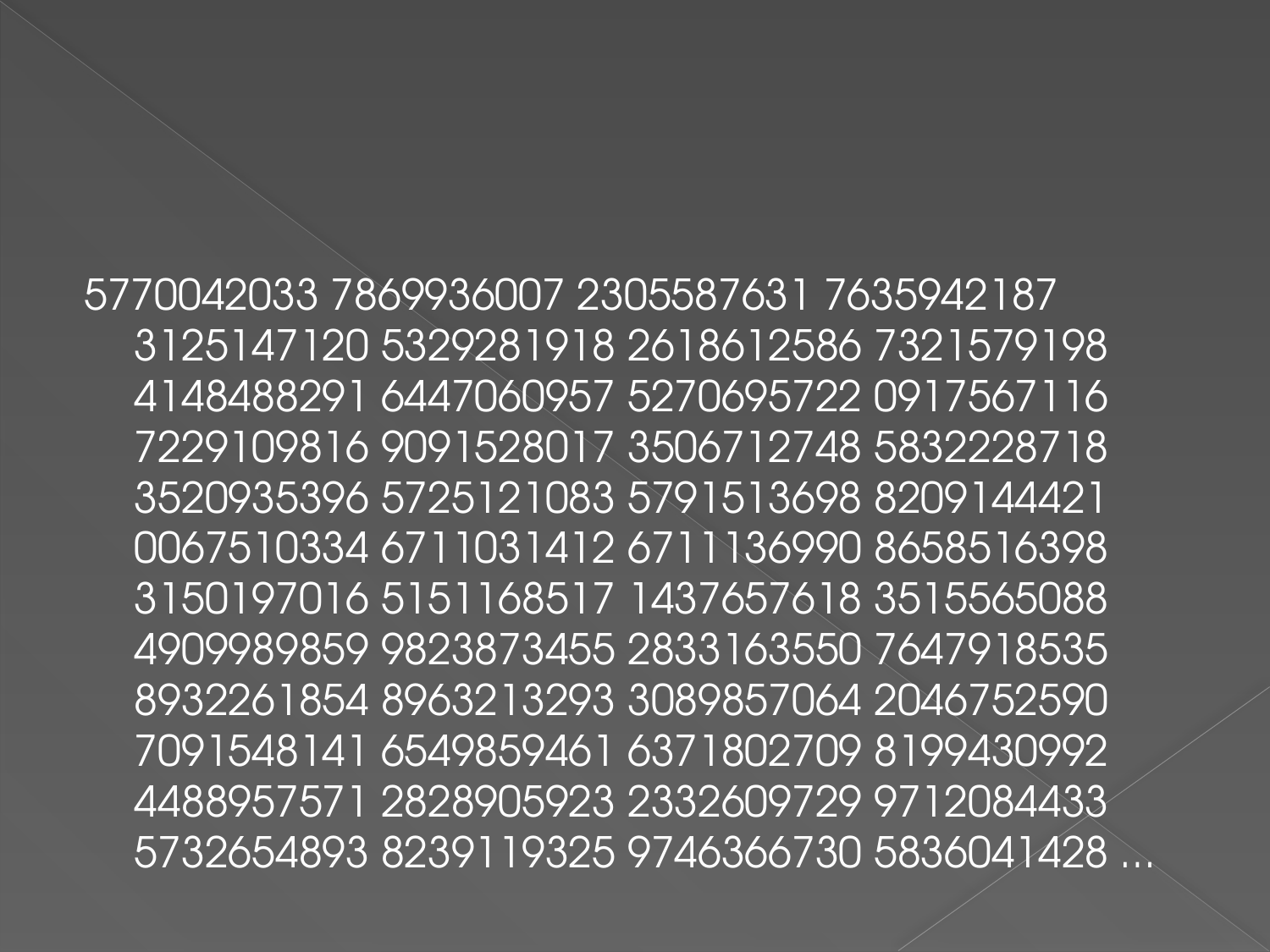

#
5770042033 7869936007 2305587631 7635942187 3125147120 5329281918 2618612586 7321579198 4148488291 6447060957 5270695722 0917567116 7229109816 9091528017 3506712748 5832228718 3520935396 5725121083 5791513698 8209144421 0067510334 6711031412 6711136990 8658516398 3150197016 5151168517 1437657618 3515565088 4909989859 9823873455 2833163550 7647918535 8932261854 8963213293 3089857064 2046752590 7091548141 6549859461 6371802709 8199430992 4488957571 2828905923 2332609729 9712084433 5732654893 8239119325 9746366730 5836041428 …